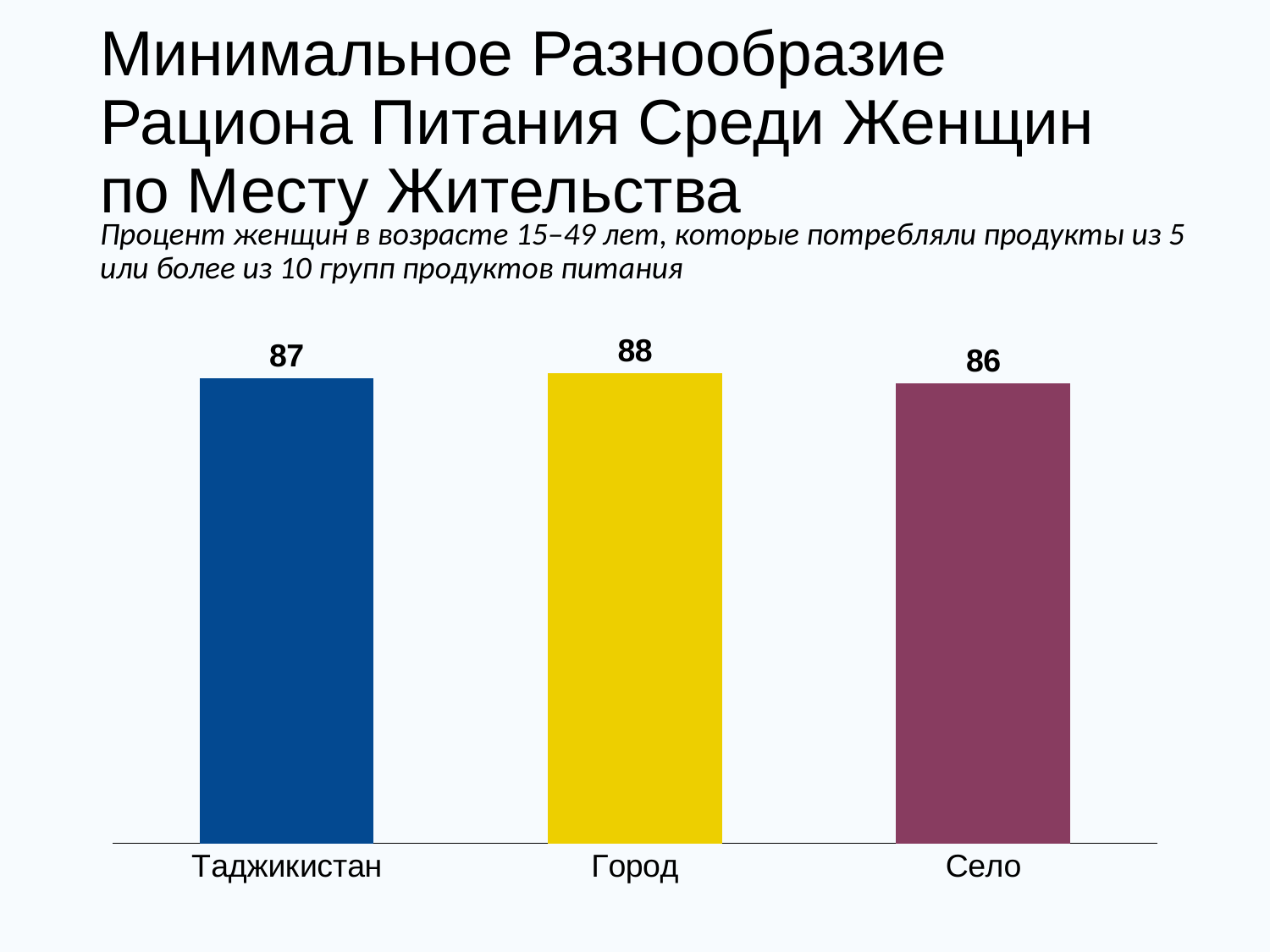

# Минимальное Разнообразие Рациона Питания Среди Женщин по Месту Жительства
Процент женщин в возрасте 15–49 лет, которые потребляли продукты из 5 или более из 10 групп продуктов питания

### Chart

| Category | Таджикистан |
|---|---|
| Таджикистан | 87.0 |
| Город | 88.0 |
| Село | 86.0 |